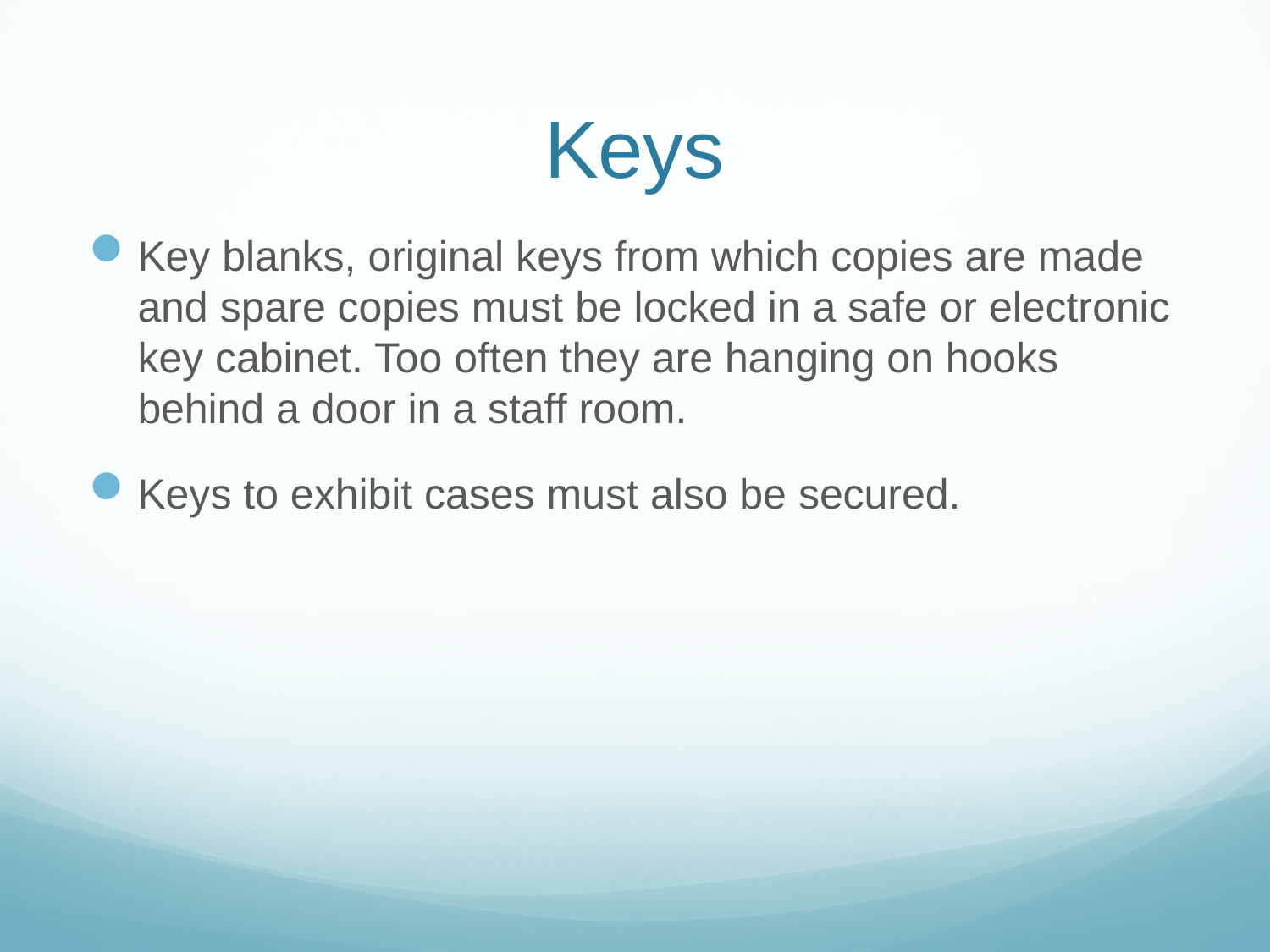

# Keys
Key blanks, original keys from which copies are made and spare copies must be locked in a safe or electronic key cabinet. Too often they are hanging on hooks behind a door in a staff room.
Keys to exhibit cases must also be secured.